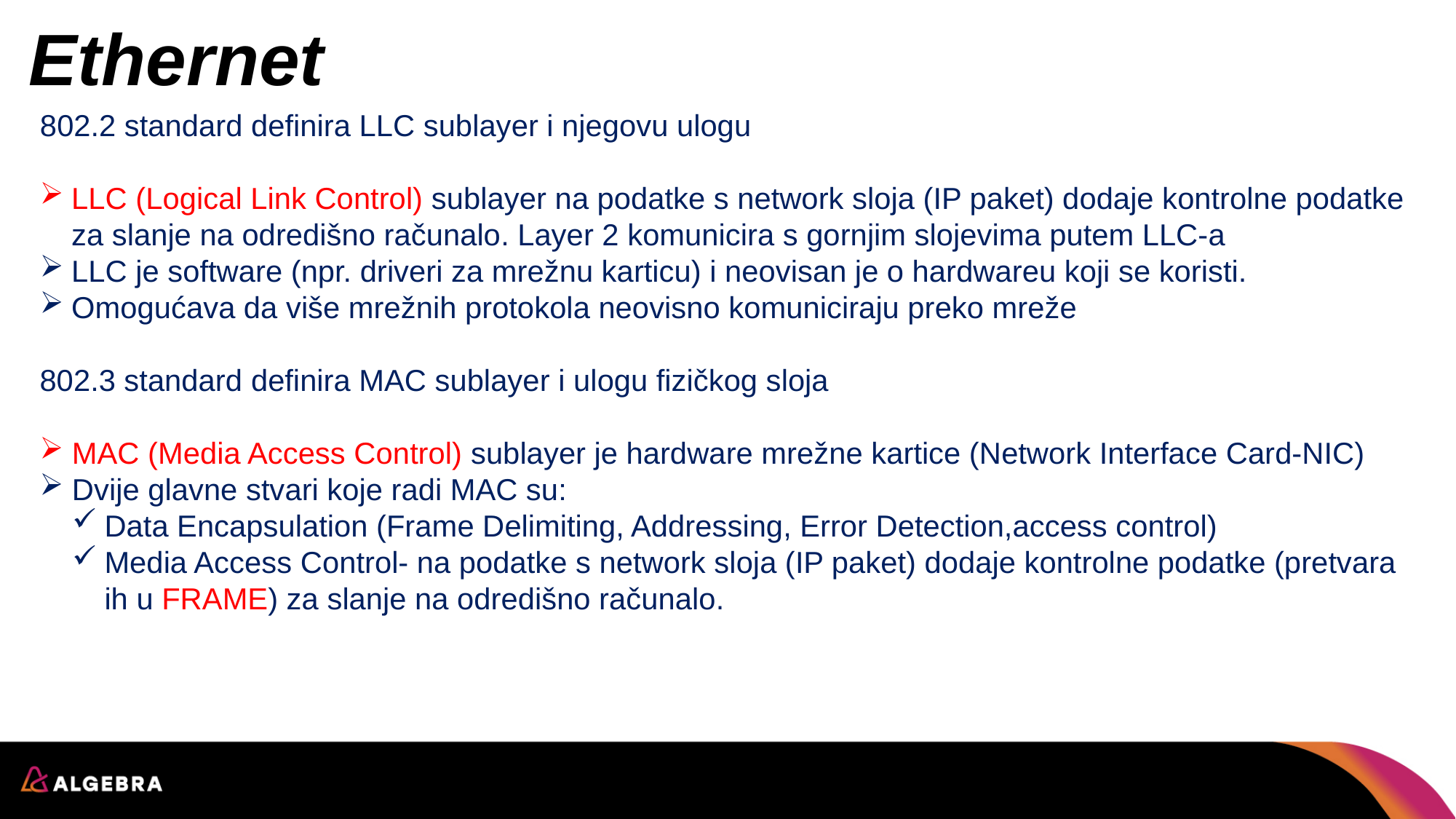

# Ethernet
802.2 standard definira LLC sublayer i njegovu ulogu

LLC (Logical Link Control) sublayer na podatke s network sloja (IP paket) dodaje kontrolne podatke za slanje na odredišno računalo. Layer 2 komunicira s gornjim slojevima putem LLC-a
LLC je software (npr. driveri za mrežnu karticu) i neovisan je o hardwareu koji se koristi.
Omogućava da više mrežnih protokola neovisno komuniciraju preko mreže

802.3 standard definira MAC sublayer i ulogu fizičkog sloja

MAC (Media Access Control) sublayer je hardware mrežne kartice (Network Interface Card-NIC)
Dvije glavne stvari koje radi MAC su:
Data Encapsulation (Frame Delimiting, Addressing, Error Detection,access control)
Media Access Control- na podatke s network sloja (IP paket) dodaje kontrolne podatke (pretvara ih u FRAME) za slanje na odredišno računalo.